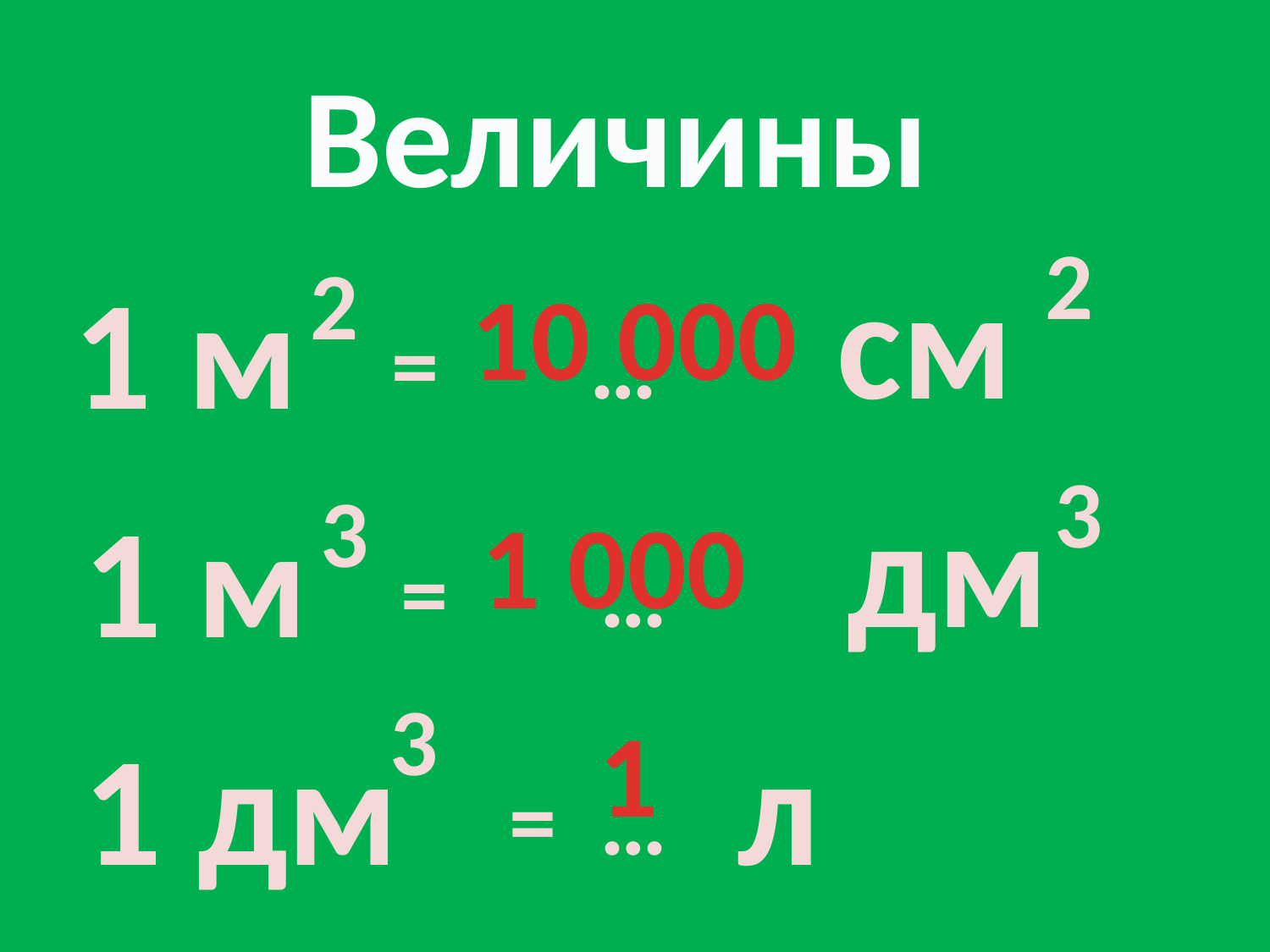

Величины
2
2
см
1 м
10 000
=       …
3
3
дм
1 м
1 000
=       …
3
1
1 дм
л

     =  …